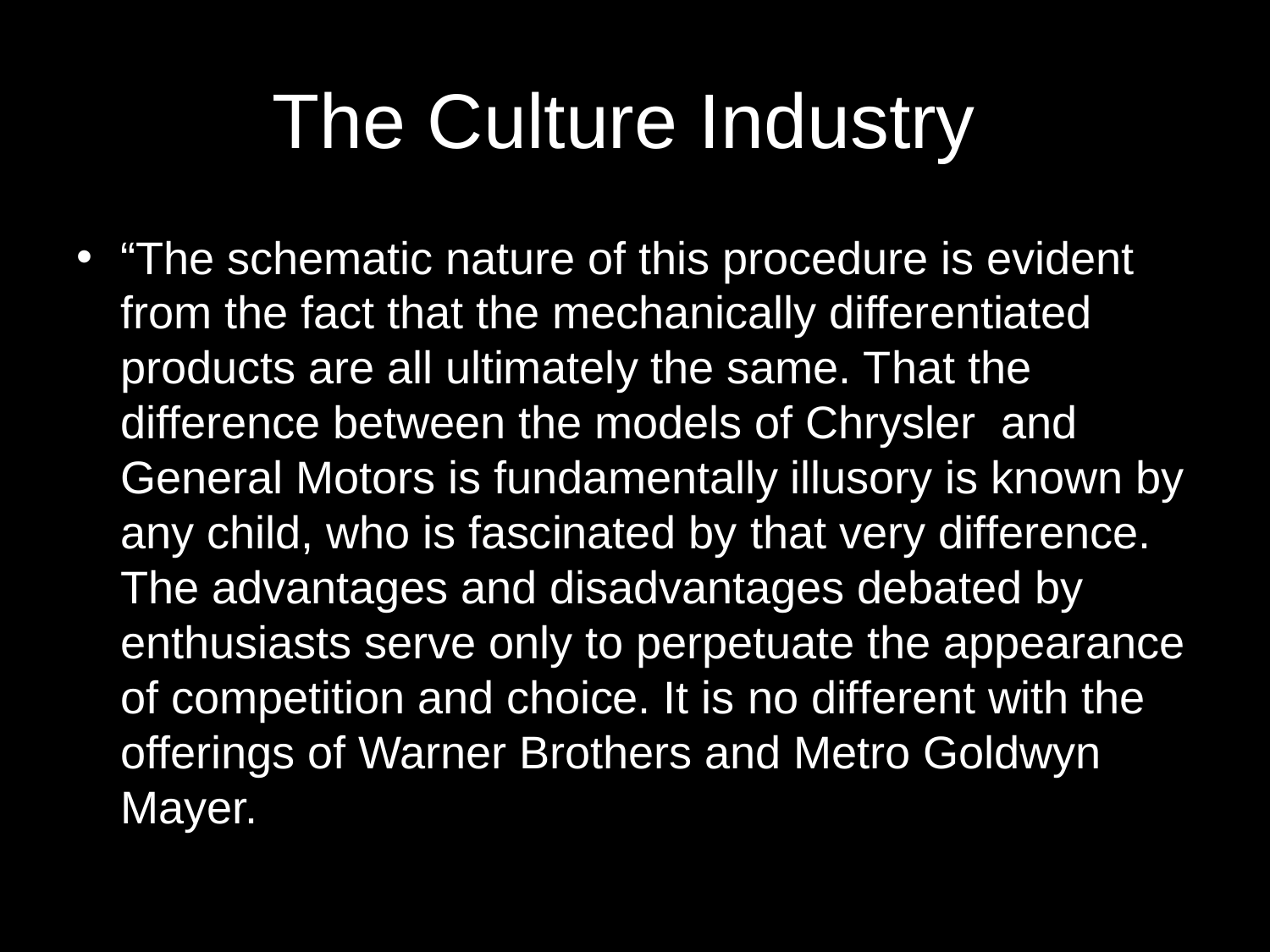

# The Culture Industry
“The schematic nature of this procedure is evident from the fact that the mechanically differentiated products are all ultimately the same. That the difference between the models of Chrysler  and General Motors is fundamentally illusory is known by any child, who is fascinated by that very difference. The advantages and disadvantages debated by enthusiasts serve only to perpetuate the appearance of competition and choice. It is no different with the offerings of Warner Brothers and Metro Goldwyn Mayer.